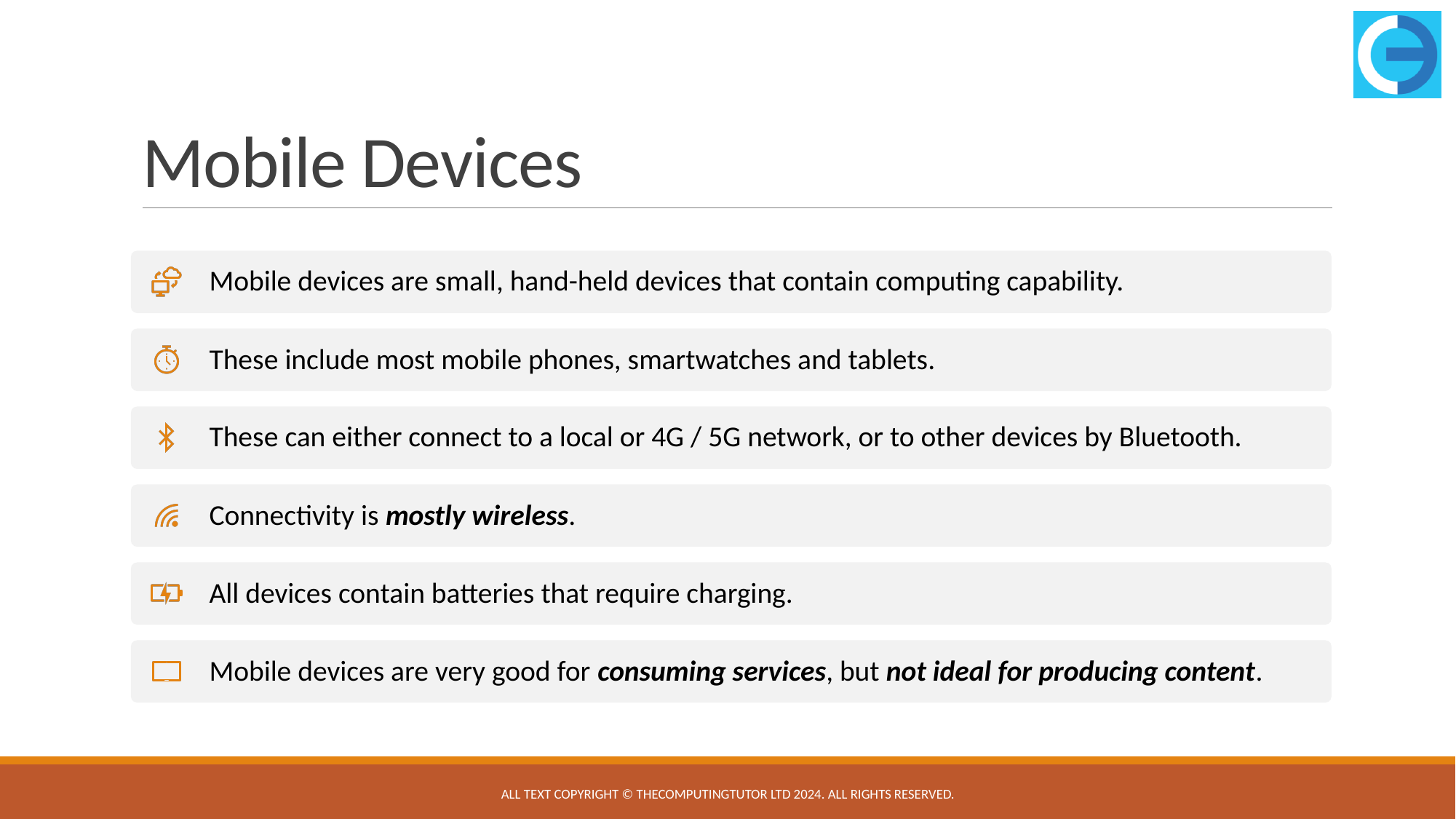

# Mobile Devices
Mobile devices are small, hand-held devices that contain computing capability.
These include most mobile phones, smartwatches and tablets.
These can either connect to a local or 4G / 5G network, or to other devices by Bluetooth.
Connectivity is mostly wireless.
All devices contain batteries that require charging.
Mobile devices are very good for consuming services, but not ideal for producing content.
All text copyright © TheComputingTutor Ltd 2024. All rights Reserved.